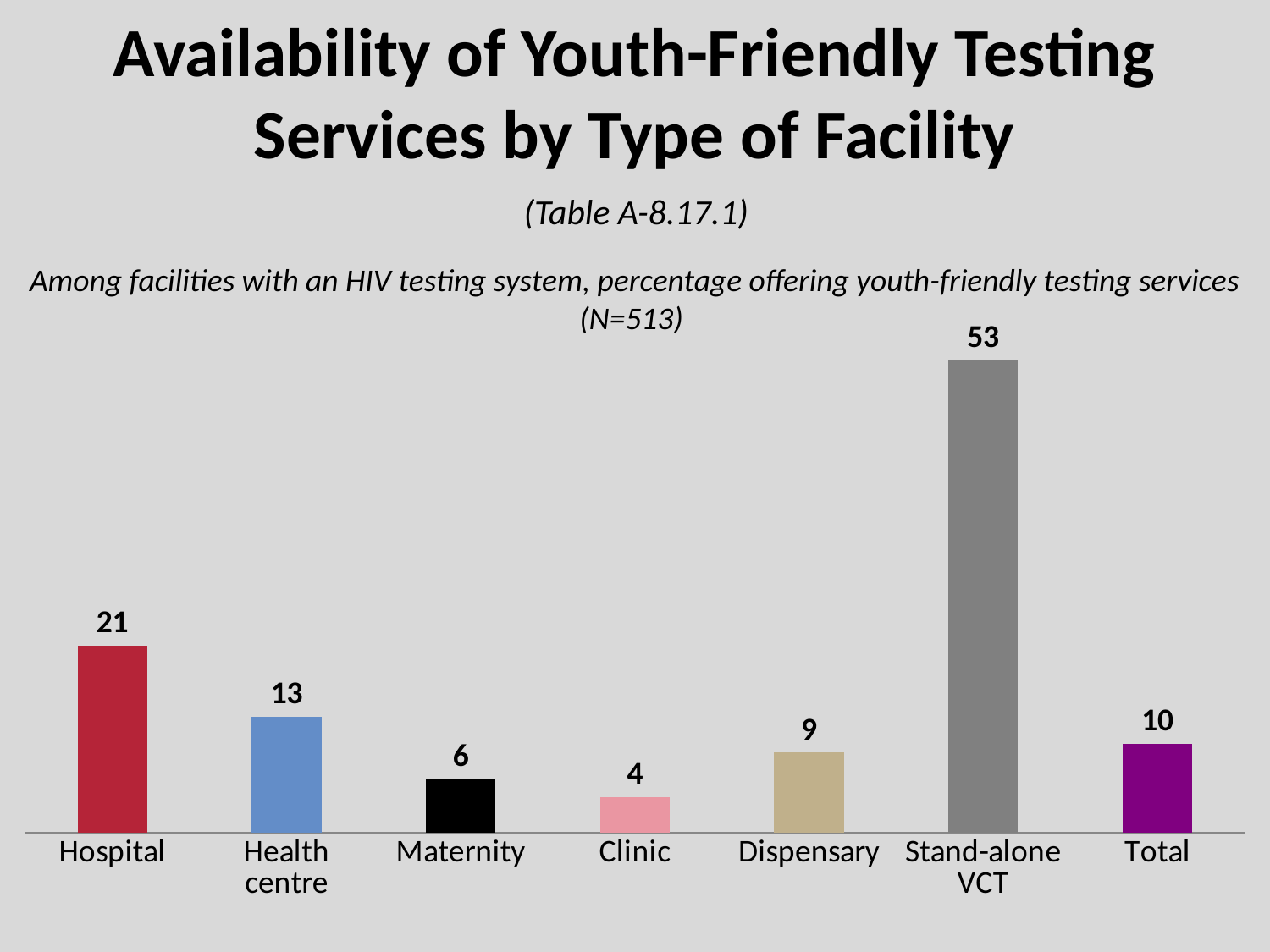

# Availability of Youth-Friendly Testing Services by Type of Facility
(Table A-8.17.1)
Among facilities with an HIV testing system, percentage offering youth-friendly testing services (N=513)

### Chart

| Category |  |
|---|---|
| Hospital | 21.0 |
| Health centre | 13.0 |
| Maternity | 6.0 |
| Clinic | 4.0 |
| Dispensary | 9.0 |
| Stand-alone VCT | 53.0 |
| Total | 10.0 |